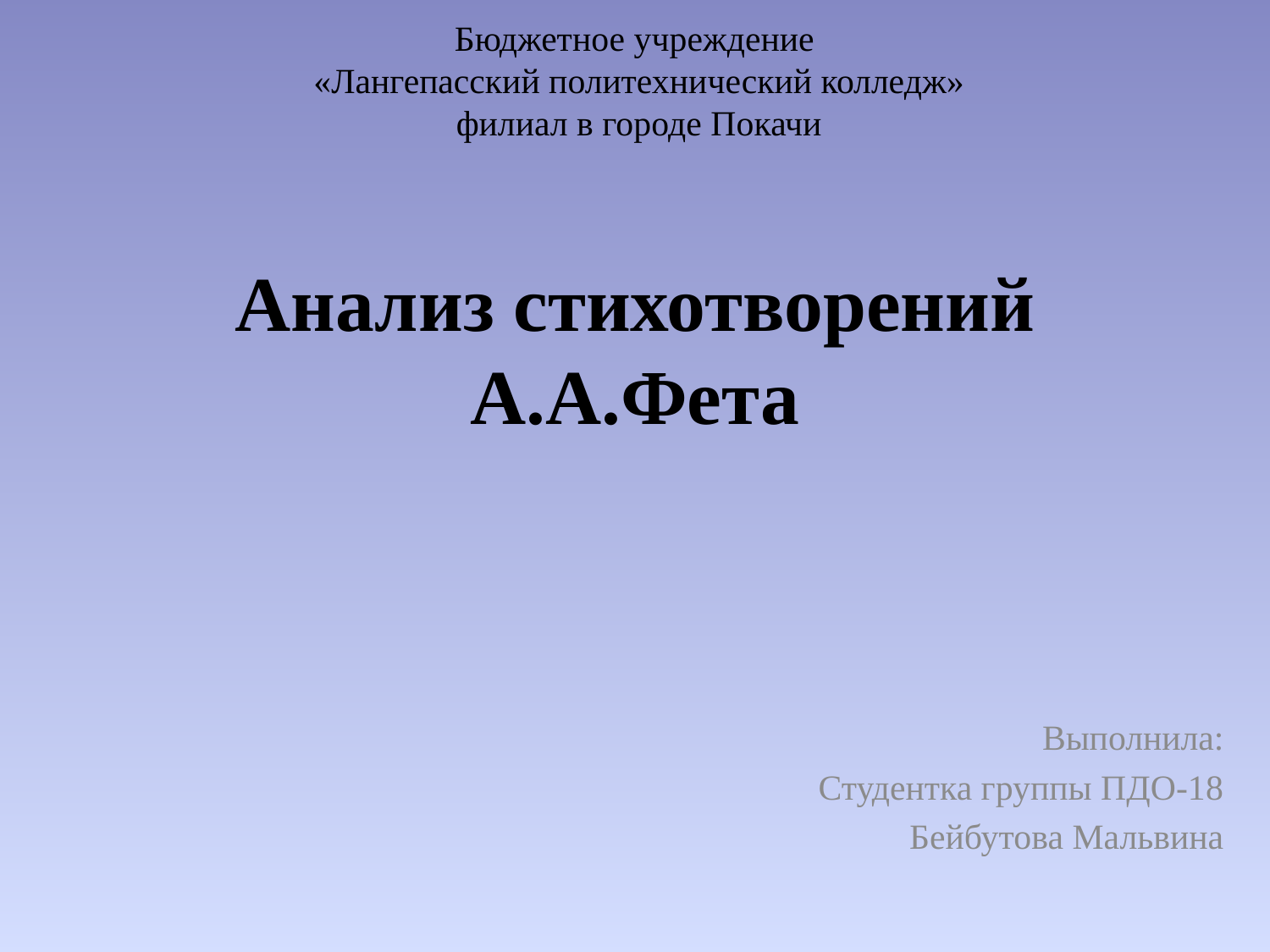

# Бюджетное учреждение «Лангепасский политехнический колледж» филиал в городе Покачи
Анализ стихотворений А.А.Фета
Выполнила:
Студентка группы ПДО-18
Бейбутова Мальвина